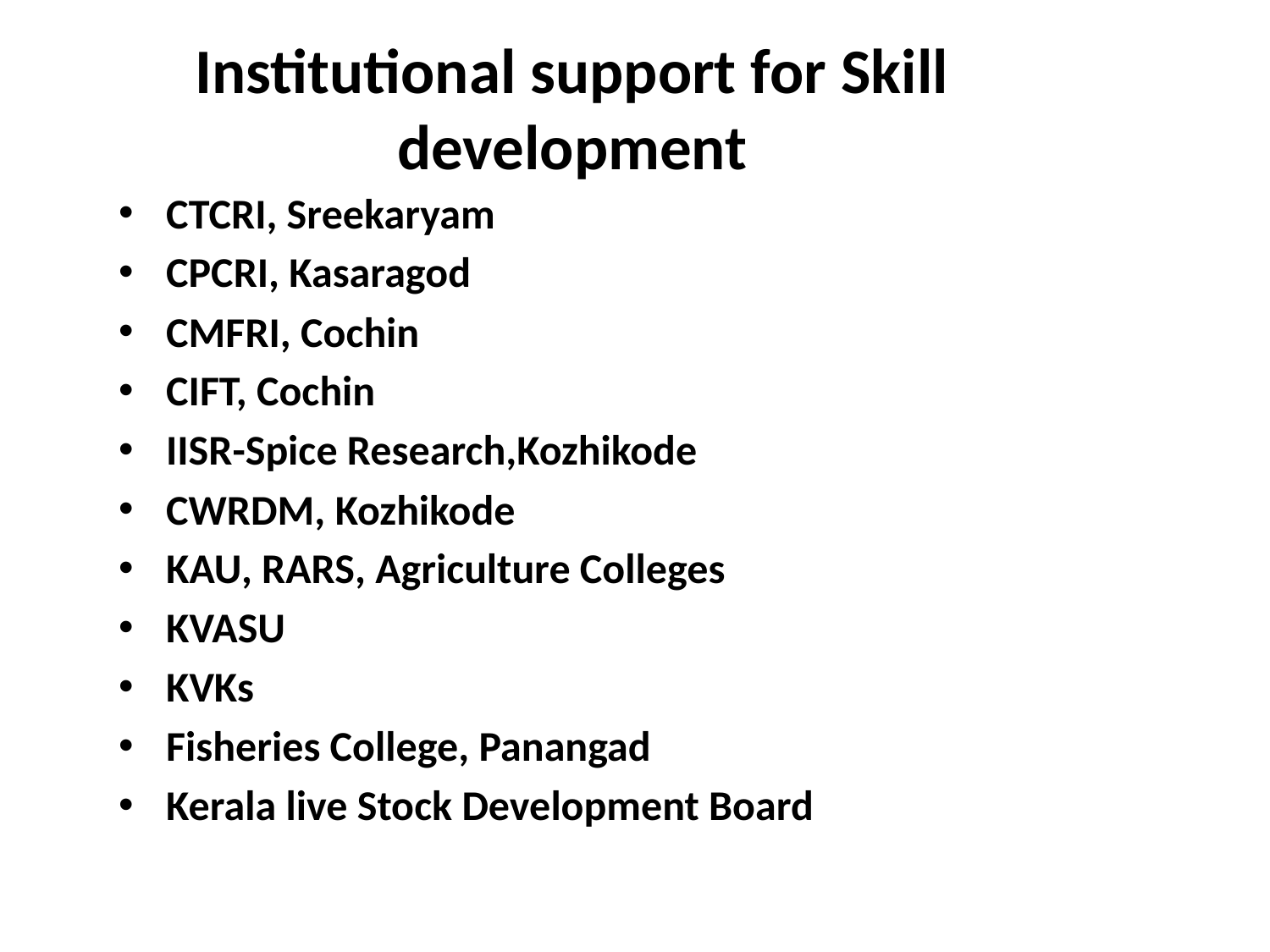

# Institutional support for Skill development
CTCRI, Sreekaryam
CPCRI, Kasaragod
CMFRI, Cochin
CIFT, Cochin
IISR-Spice Research,Kozhikode
CWRDM, Kozhikode
KAU, RARS, Agriculture Colleges
KVASU
KVKs
Fisheries College, Panangad
Kerala live Stock Development Board